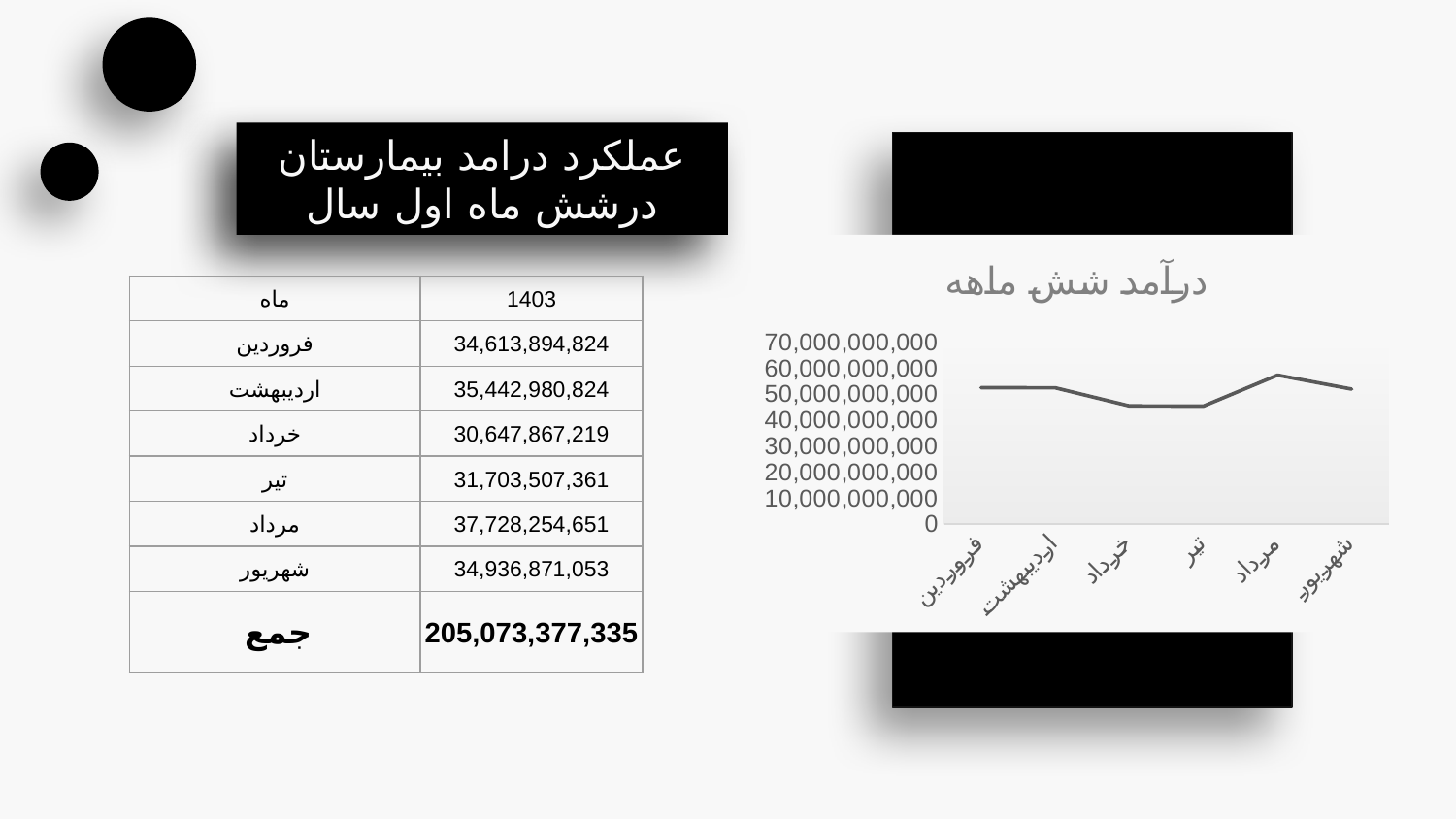

عملکرد درامد بیمارستان درشش ماه اول سال

### Chart: درآمد شش ماهه

| Category |  |
|---|---|
| فروردین | 52527779937.0 |
| اردیبهشت | 52487389617.0 |
| خرداد | 45522150788.0 |
| تیر | 45422837795.0 |
| مرداد | 57353238748.0 |
| شهریور | 51973326557.0 |
| ماه | 1403 |
| --- | --- |
| فروردین | 34,613,894,824 |
| اردیبهشت | 35,442,980,824 |
| خرداد | 30,647,867,219 |
| تیر | 31,703,507,361 |
| مرداد | 37,728,254,651 |
| شهریور | 34,936,871,053 |
| جمع | 205,073,377,335 |